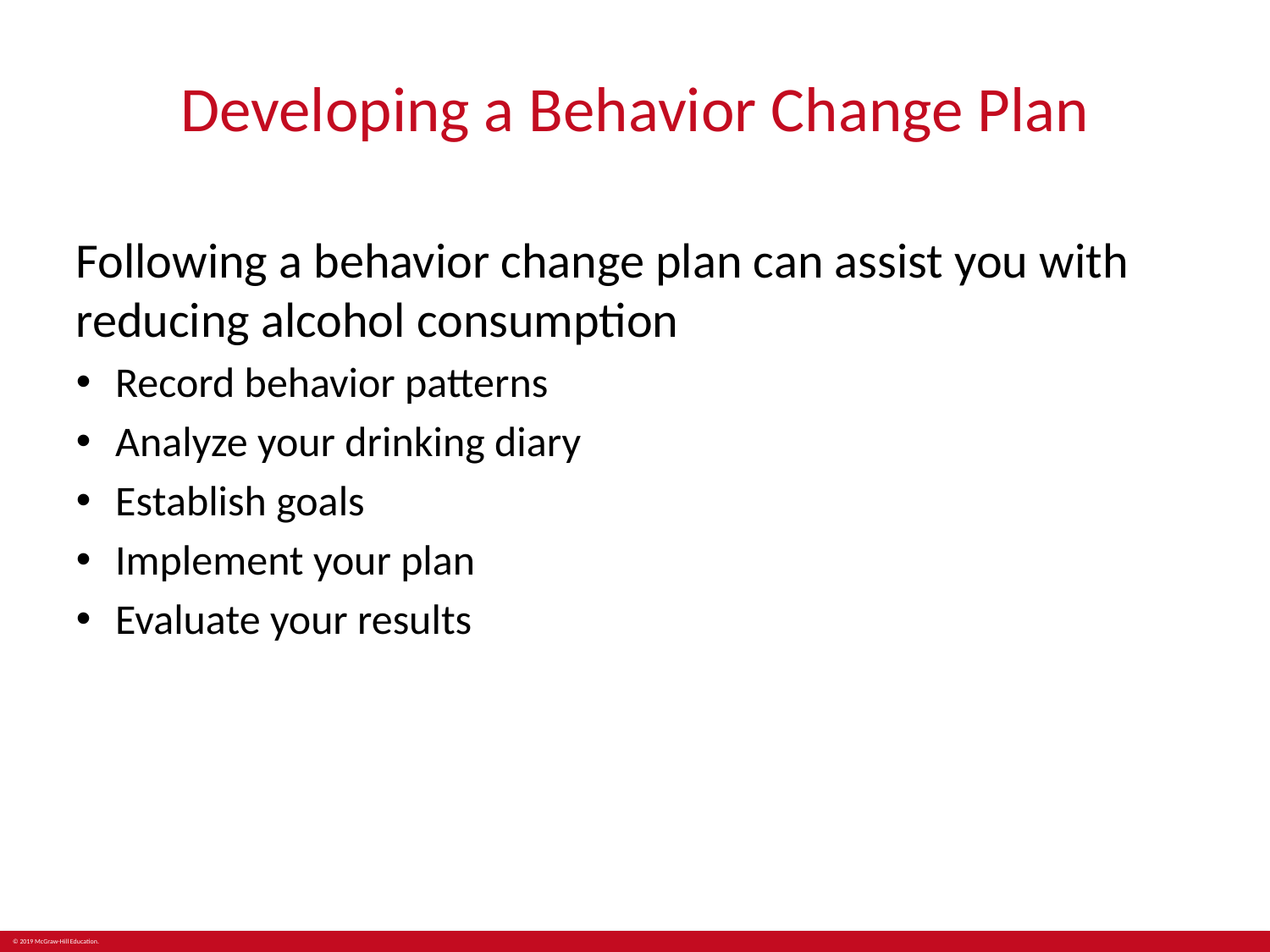

# Developing a Behavior Change Plan
Following a behavior change plan can assist you with reducing alcohol consumption
Record behavior patterns
Analyze your drinking diary
Establish goals
Implement your plan
Evaluate your results